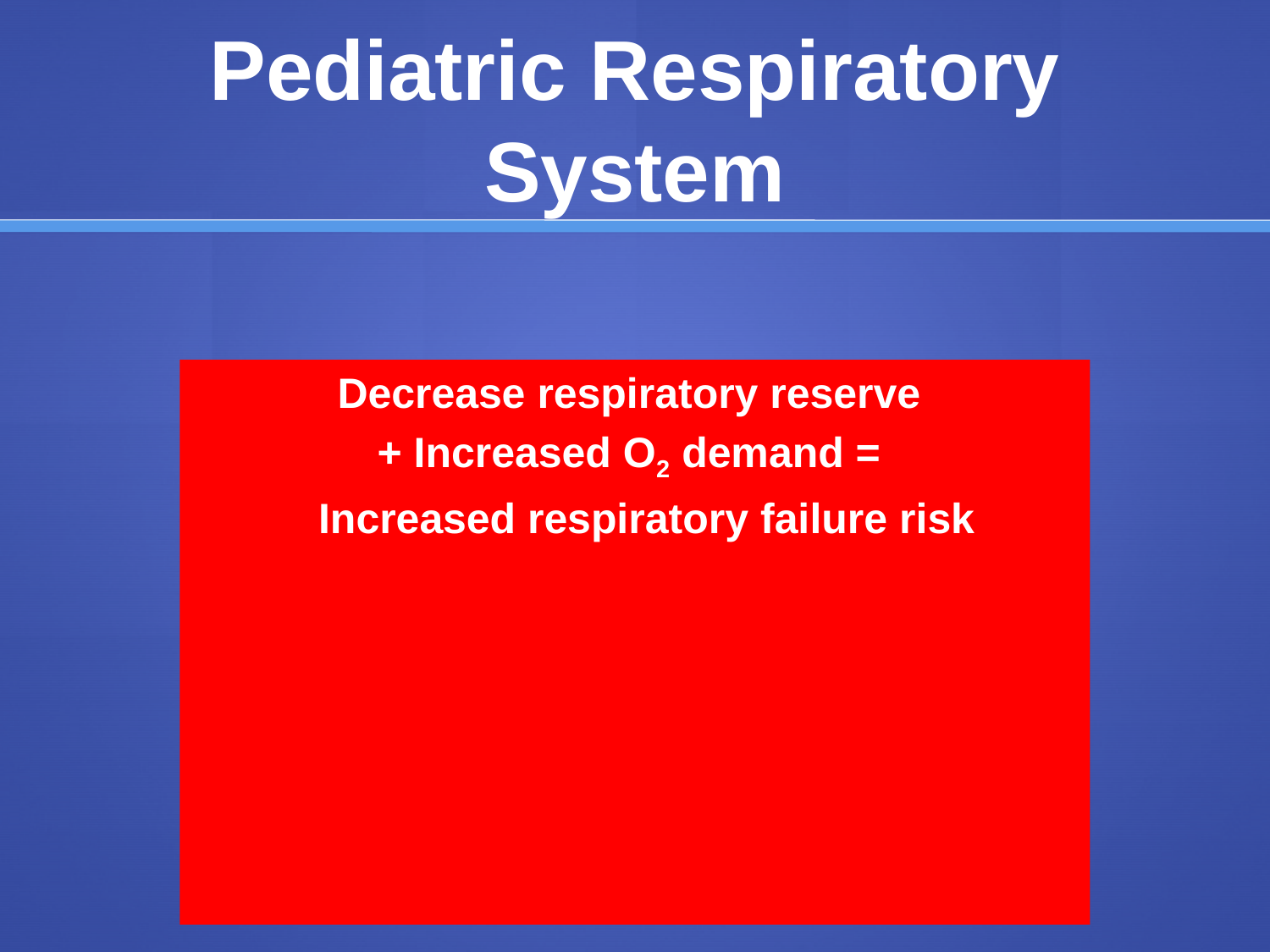

# Pediatric Respiratory System
Decrease respiratory reserve
+ Increased O2 demand =
  Increased respiratory failure risk